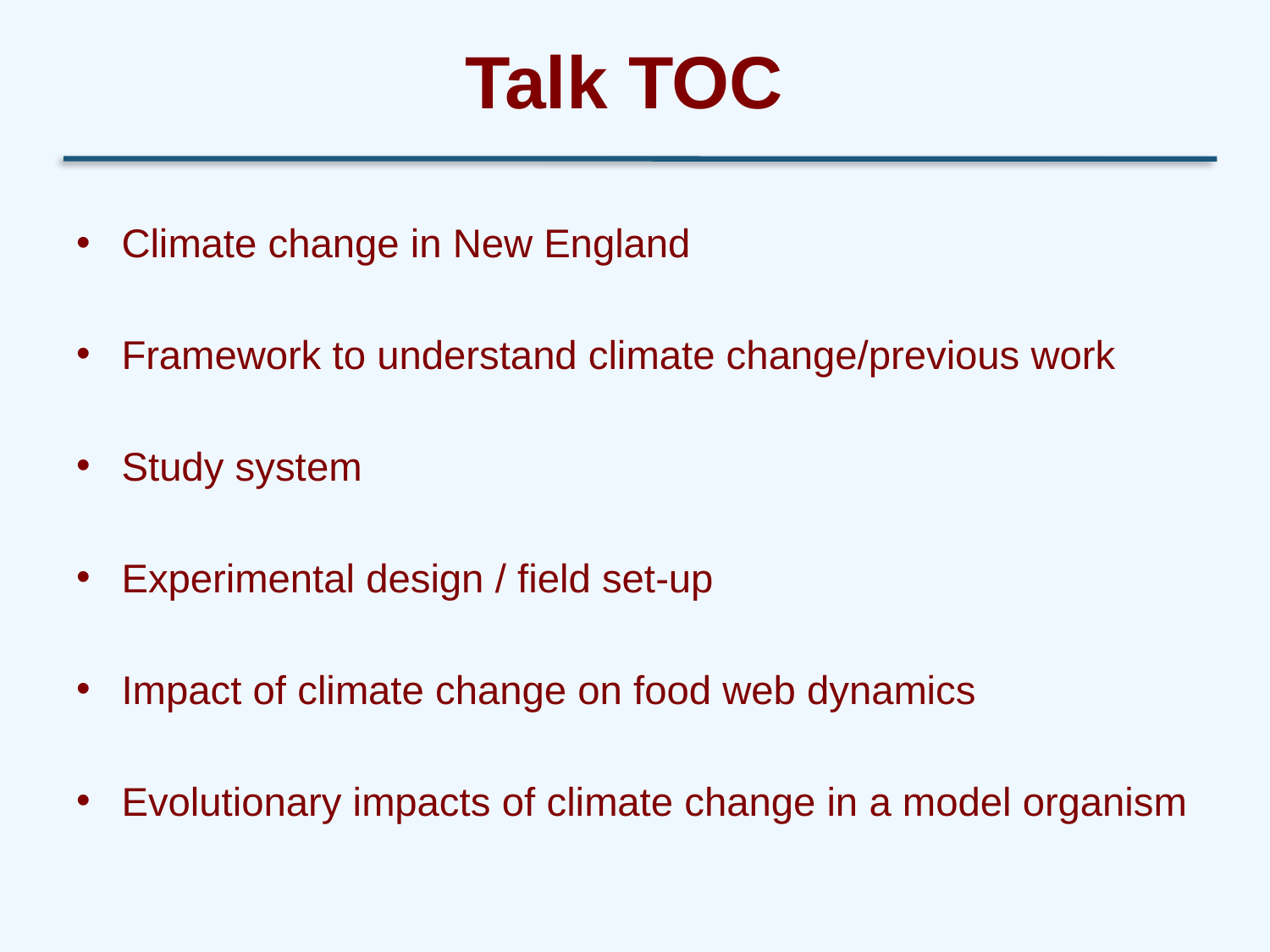

# Talk TOC
Climate change in New England

Framework to understand climate change/previous work

Study system

Experimental design / field set-up

Impact of climate change on food web dynamics

Evolutionary impacts of climate change in a model organism